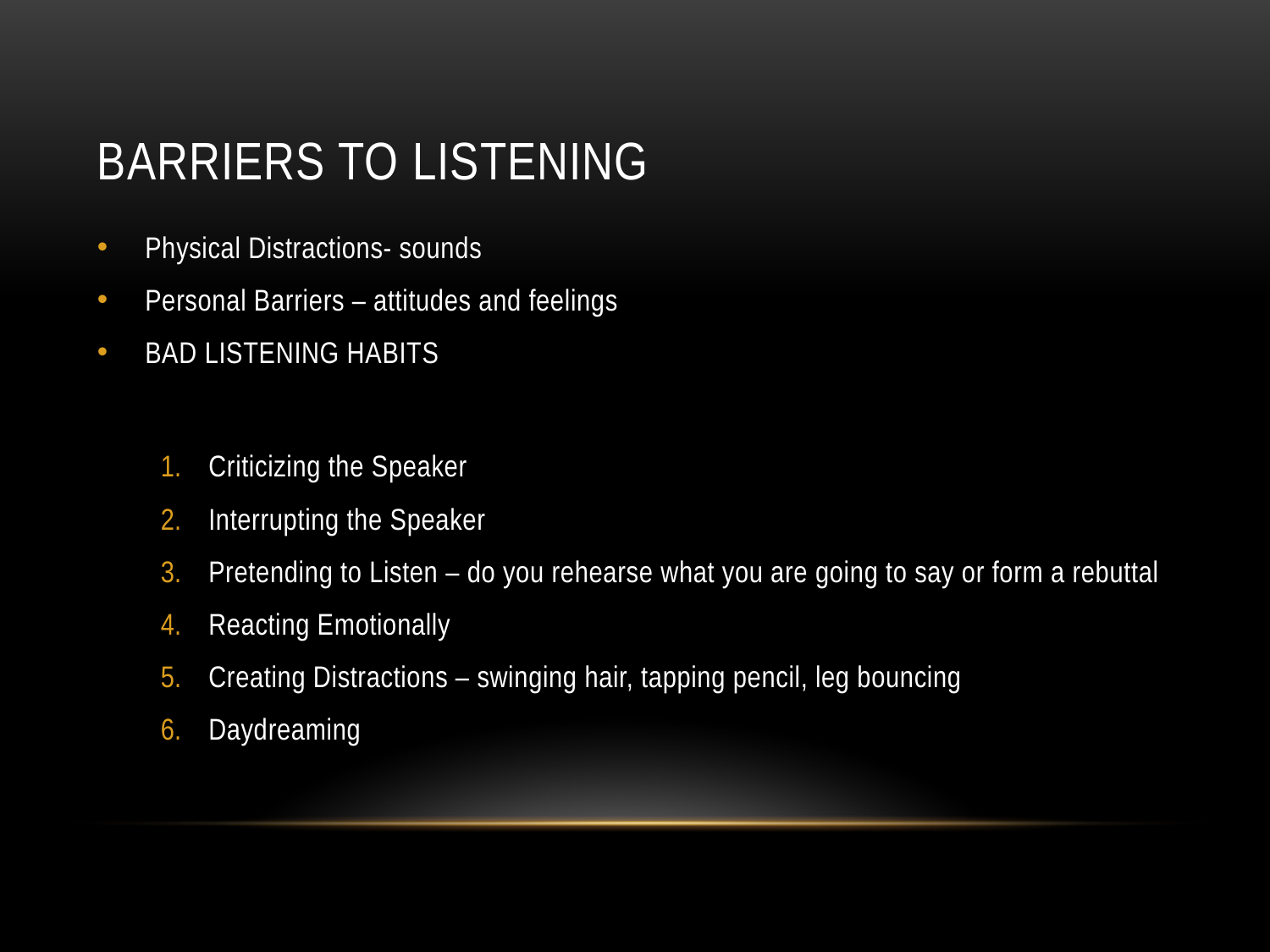

# Barriers to listening
Physical Distractions- sounds
Personal Barriers – attitudes and feelings
BAD LISTENING HABITS

Criticizing the Speaker
Interrupting the Speaker
Pretending to Listen – do you rehearse what you are going to say or form a rebuttal
Reacting Emotionally
Creating Distractions – swinging hair, tapping pencil, leg bouncing
Daydreaming